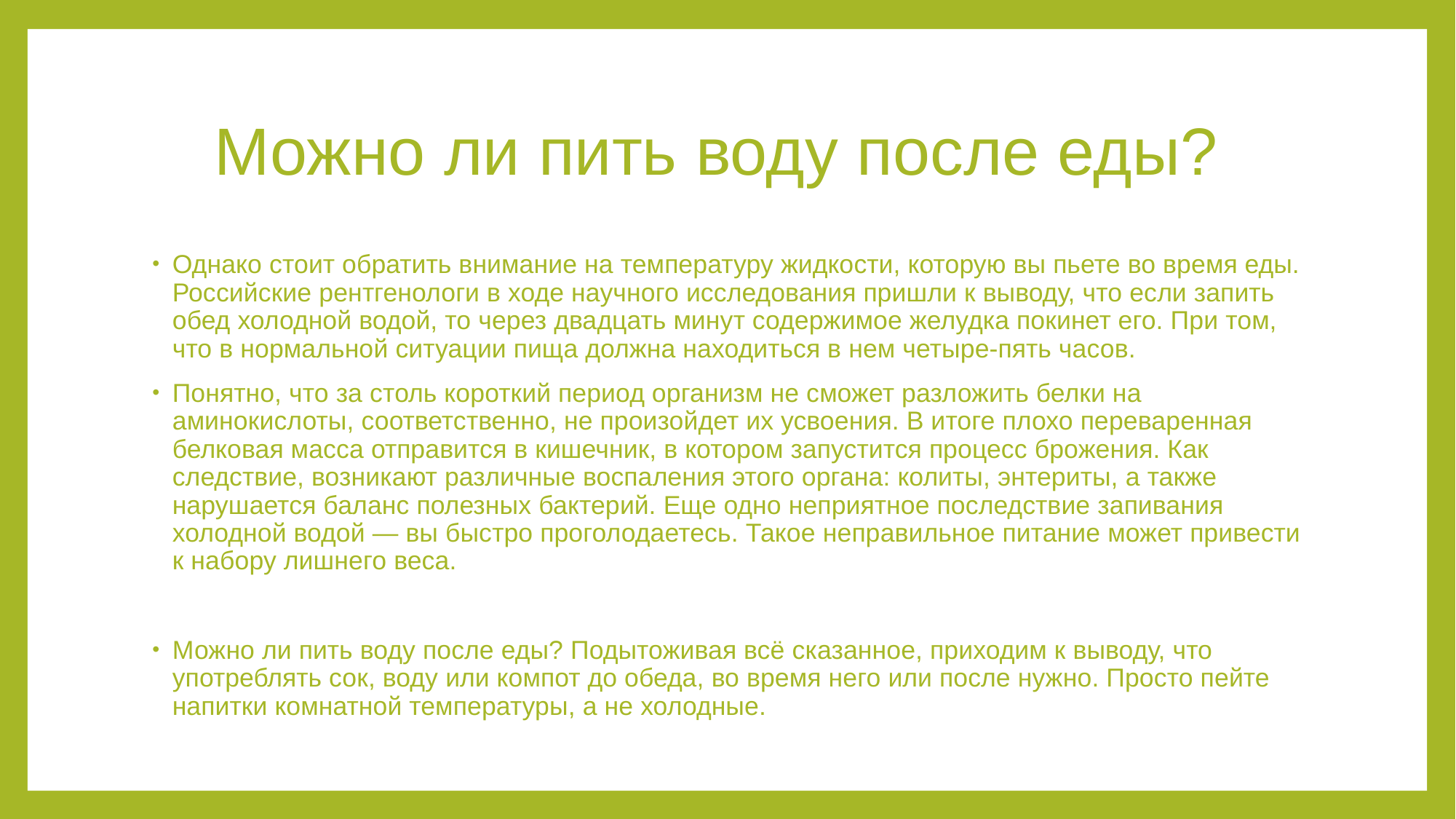

# Можно ли пить воду после еды?
Однако стоит обратить внимание на температуру жидкости, которую вы пьете во время еды. Российские рентгенологи в ходе научного исследования пришли к выводу, что если запить обед холодной водой, то через двадцать минут содержимое желудка покинет его. При том, что в нормальной ситуации пища должна находиться в нем четыре-пять часов.
Понятно, что за столь короткий период организм не сможет разложить белки на аминокислоты, соответственно, не произойдет их усвоения. В итоге плохо переваренная белковая масса отправится в кишечник, в котором запустится процесс брожения. Как следствие, возникают различные воспаления этого органа: колиты, энтериты, а также нарушается баланс полезных бактерий. Еще одно неприятное последствие запивания холодной водой — вы быстро проголодаетесь. Такое неправильное питание может привести к набору лишнего веса.

Можно ли пить воду после еды? Подытоживая всё сказанное, приходим к выводу, что употреблять сок, воду или компот до обеда, во время него или после нужно. Просто пейте напитки комнатной температуры, а не холодные.